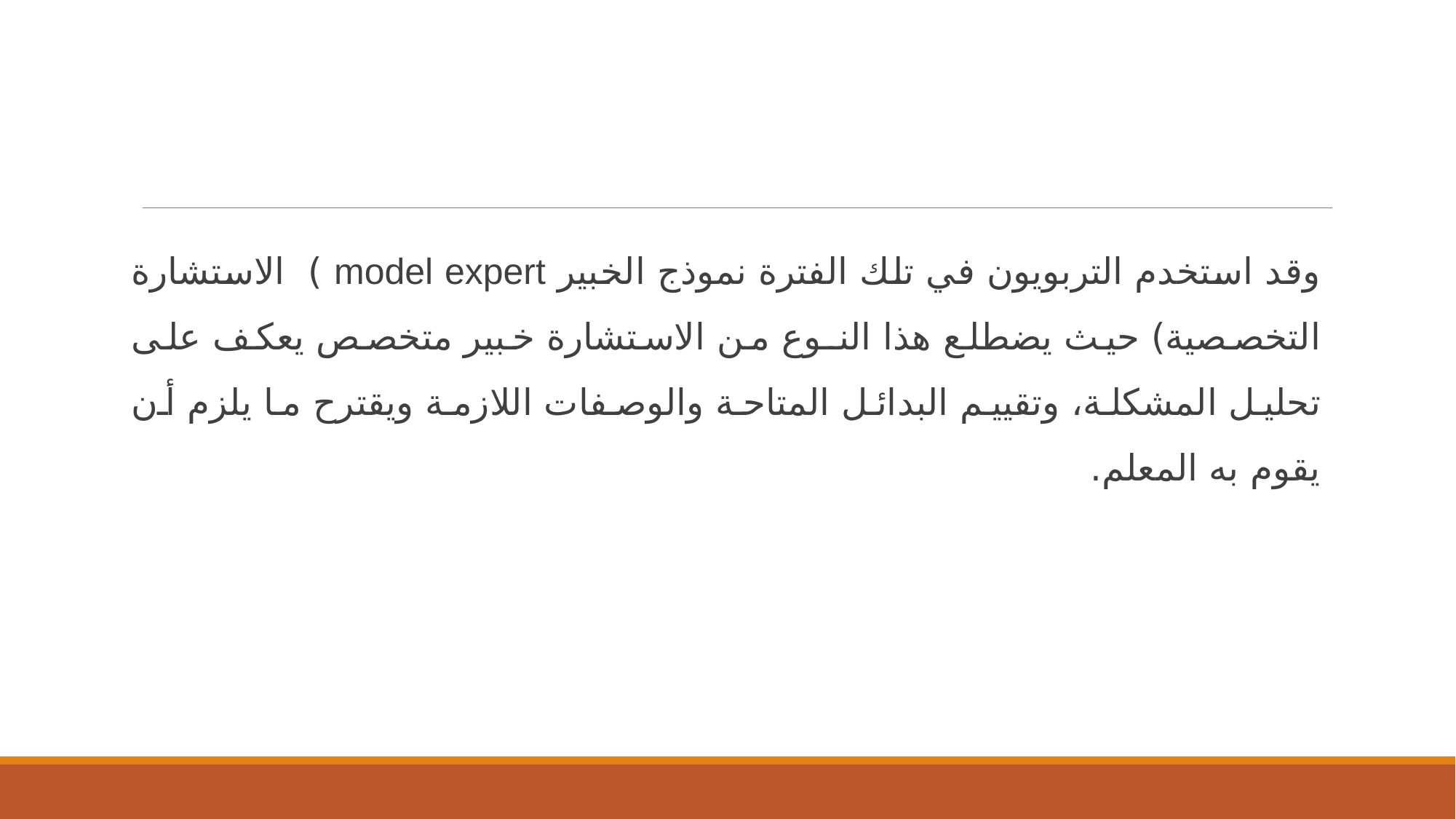

وقد استخدم التربويون في تلك الفترة نموذج الخبير model expert )  الاستشارة التخصصية) حيث يضطلع هذا النـوع من الاستشارة خبير متخصص يعكف على تحليل المشكلة، وتقييم البدائل المتاحة والوصفات اللازمة ويقترح ما يلزم أن يقوم به المعلم.